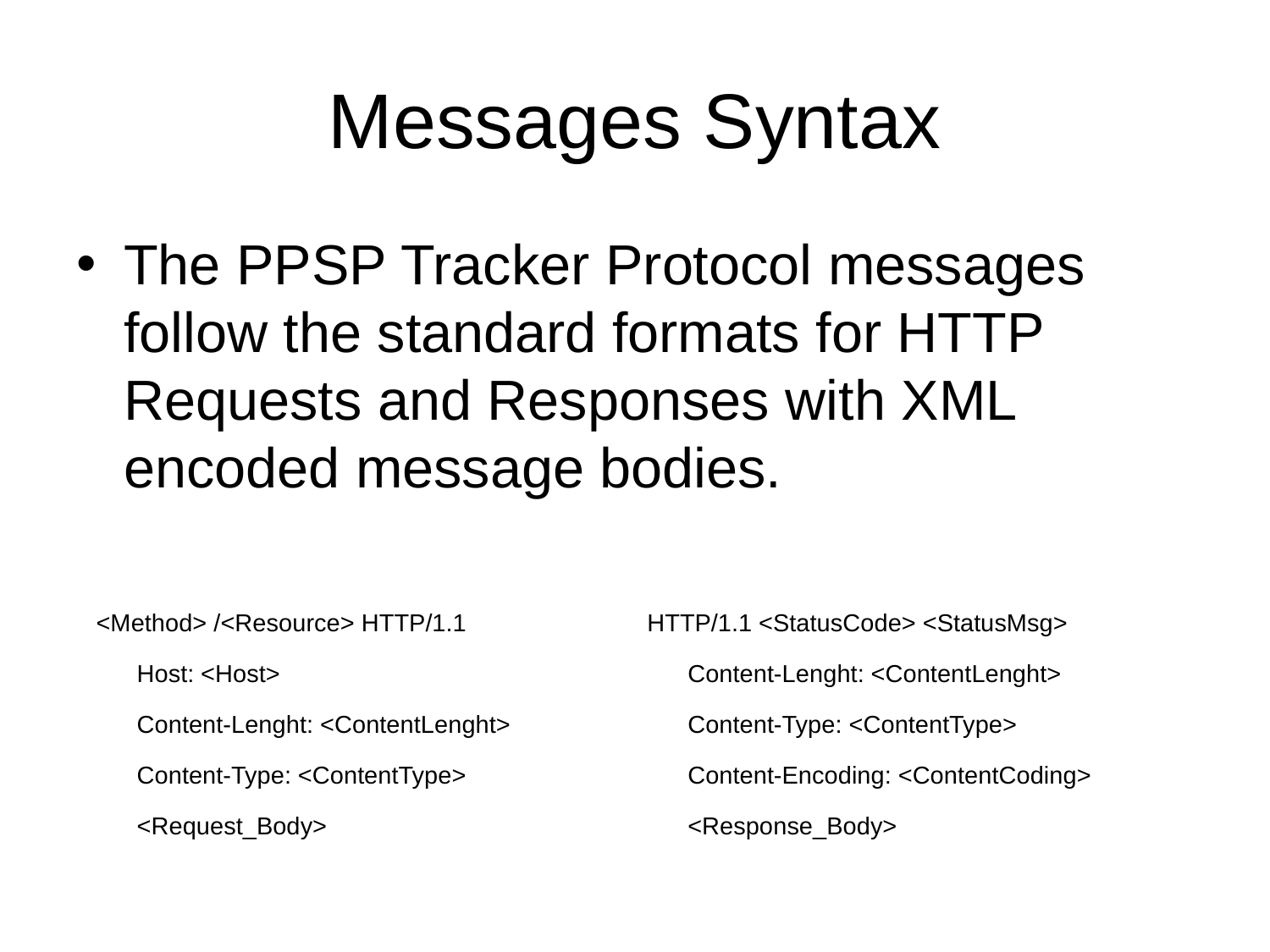

# Messages Syntax
The PPSP Tracker Protocol messages follow the standard formats for HTTP Requests and Responses with XML encoded message bodies.
<Method> /<Resource> HTTP/1.1
      Host: <Host>
      Content-Lenght: <ContentLenght>
      Content-Type: <ContentType>
      <Request_Body>
HTTP/1.1 <StatusCode> <StatusMsg>
      Content-Lenght: <ContentLenght>
      Content-Type: <ContentType>
      Content-Encoding: <ContentCoding>
      <Response_Body>